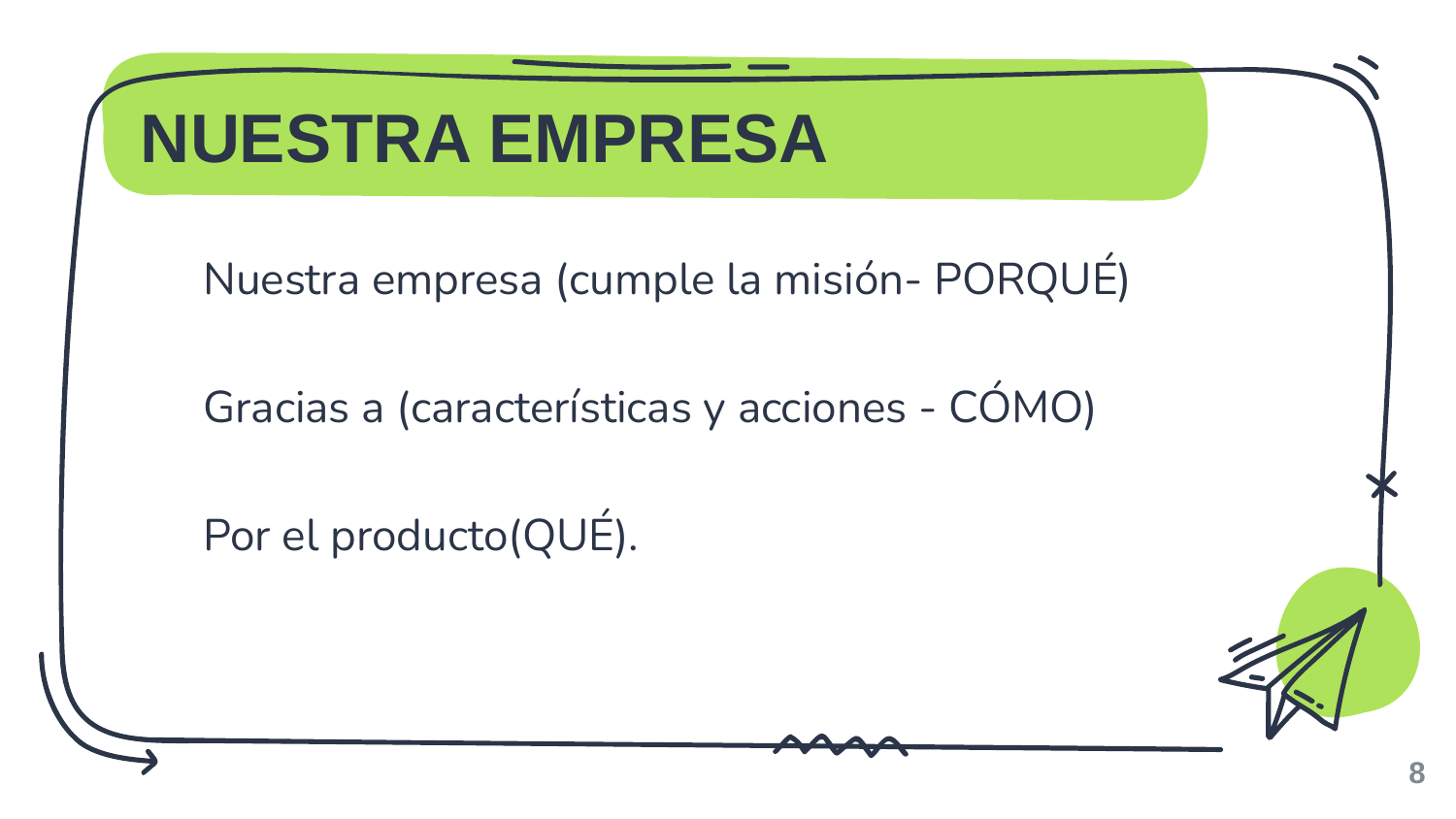

# NUESTRA EMPRESA
Nuestra empresa (cumple la misión- PORQUÉ)

Gracias a (características y acciones - CÓMO)

Por el producto(QUÉ).

8